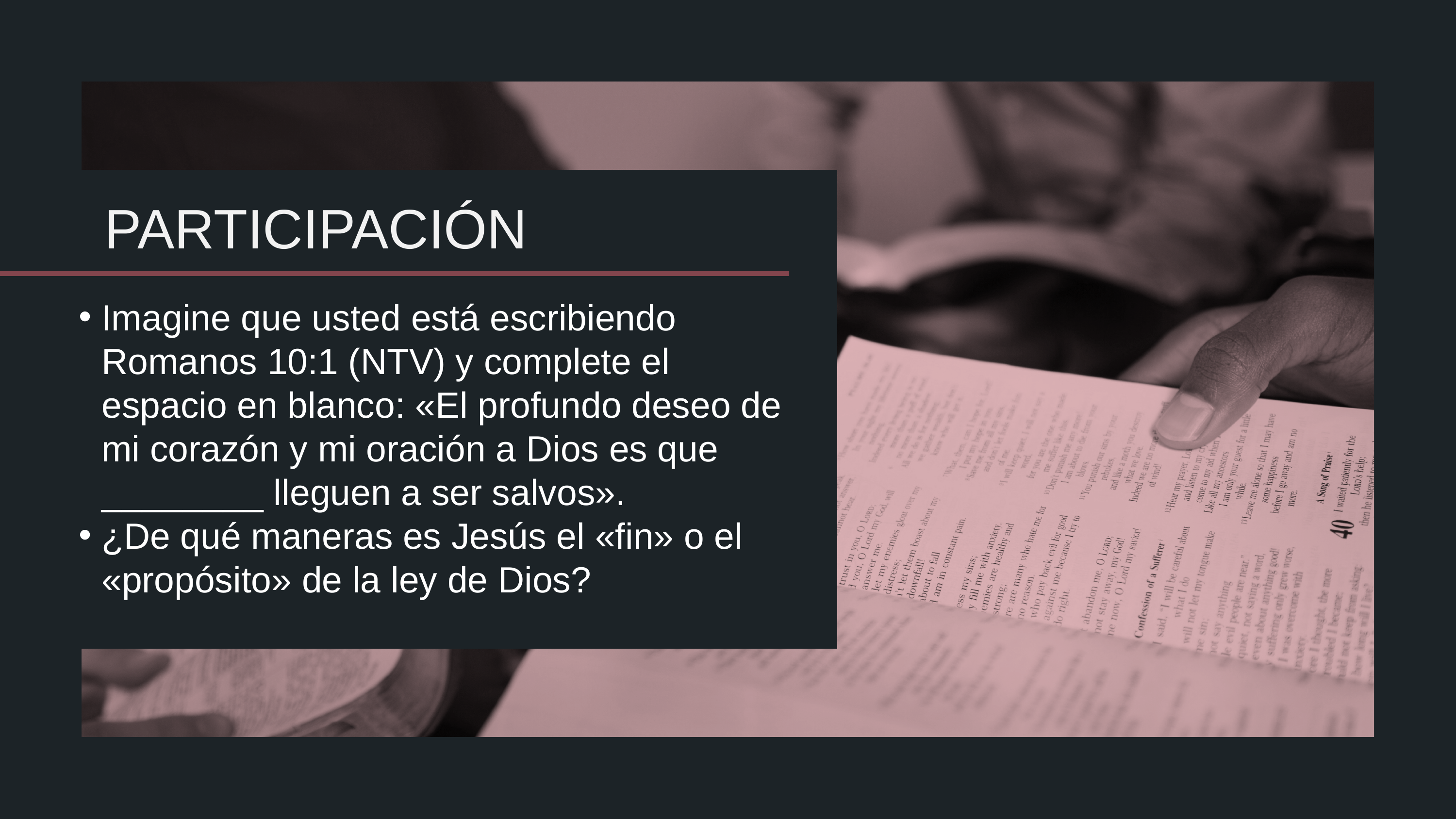

Imagine que usted está escribiendo Romanos 10:1 (ntv) y complete el espacio en blanco: «El profundo deseo de mi corazón y mi oración a Dios es que ________ lleguen a ser salvos».
¿De qué maneras es Jesús el «fin» o el «propósito» de la ley de Dios?